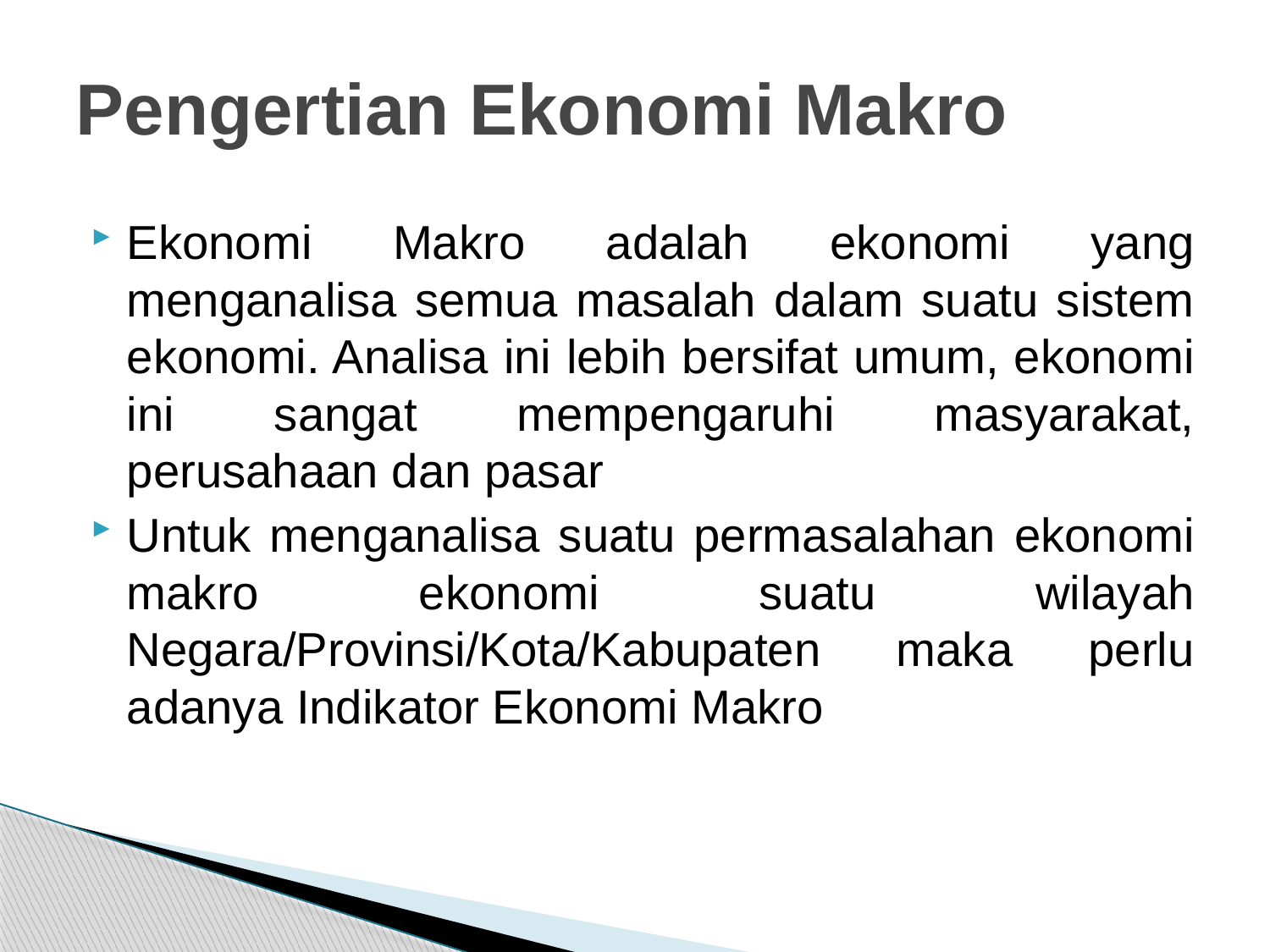

# Pengertian Ekonomi Makro
Ekonomi Makro adalah ekonomi yang menganalisa semua masalah dalam suatu sistem ekonomi. Analisa ini lebih bersifat umum, ekonomi ini sangat mempengaruhi masyarakat, perusahaan dan pasar
Untuk menganalisa suatu permasalahan ekonomi makro ekonomi suatu wilayah Negara/Provinsi/Kota/Kabupaten maka perlu adanya Indikator Ekonomi Makro